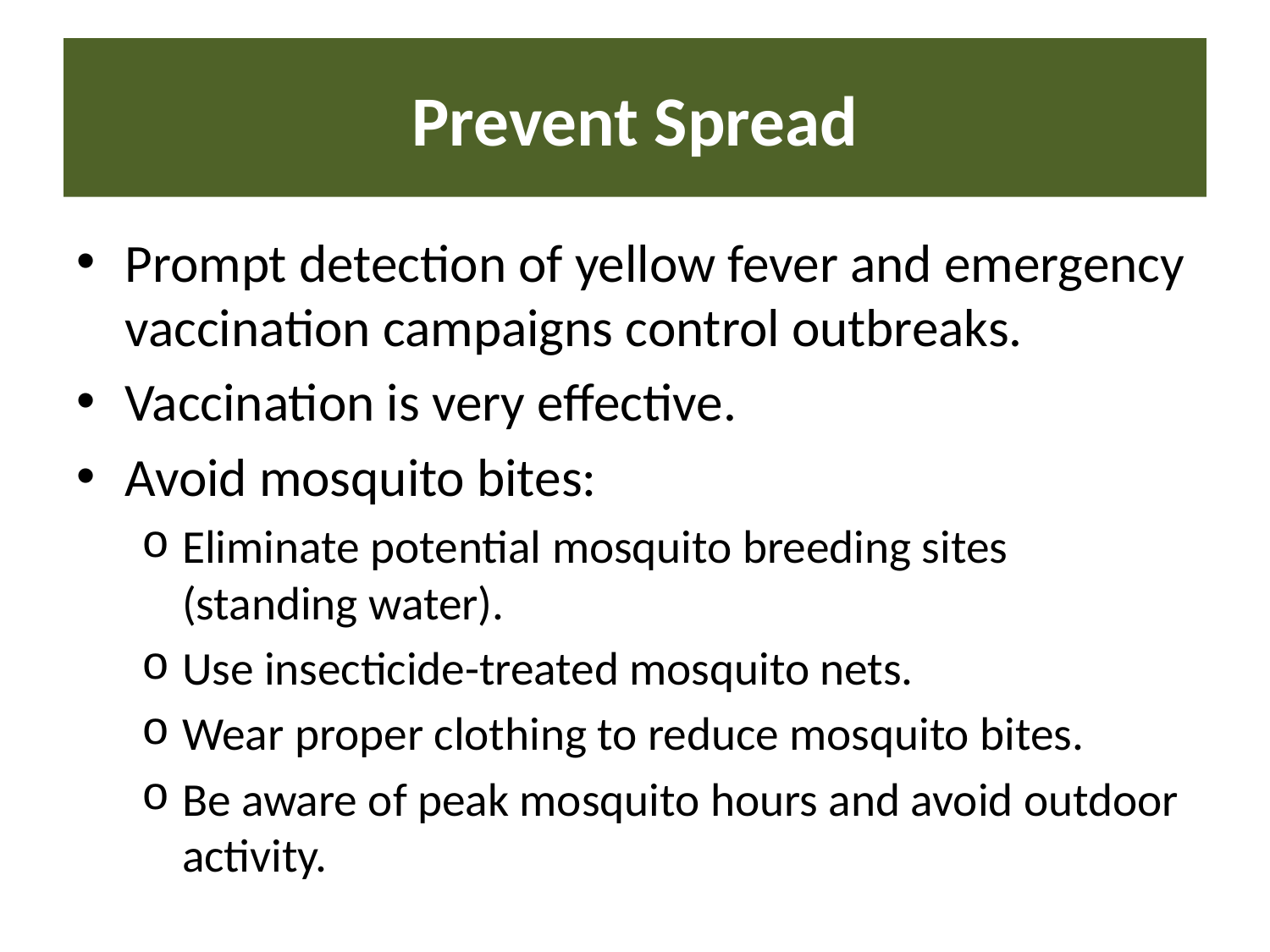

# Prevent Spread
Prompt detection of yellow fever and emergency vaccination campaigns control outbreaks.
Vaccination is very effective.
Avoid mosquito bites:
Eliminate potential mosquito breeding sites (standing water).
Use insecticide-treated mosquito nets.
Wear proper clothing to reduce mosquito bites.
Be aware of peak mosquito hours and avoid outdoor activity.